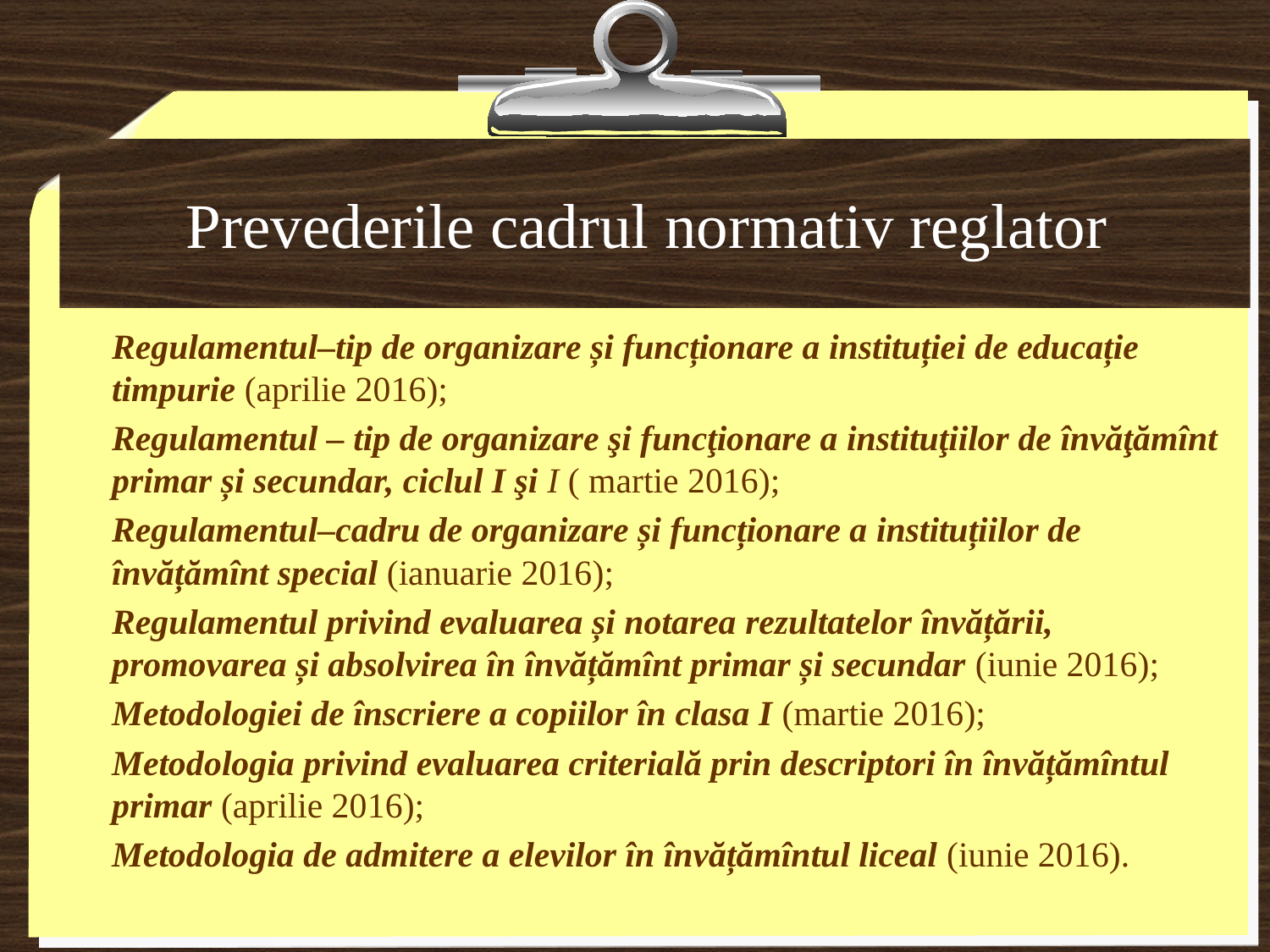

# Prevederile cadrul normativ reglator
Regulamentul–tip de organizare și funcționare a instituției de educație timpurie (aprilie 2016);
Regulamentul – tip de organizare şi funcţionare a instituţiilor de învăţămînt primar și secundar, ciclul I şi I ( martie 2016);
Regulamentul–cadru de organizare și funcționare a instituțiilor de învățămînt special (ianuarie 2016);
Regulamentul privind evaluarea și notarea rezultatelor învățării, promovarea și absolvirea în învățămînt primar și secundar (iunie 2016);
Metodologiei de înscriere a copiilor în clasa I (martie 2016);
Metodologia privind evaluarea criterială prin descriptori în învățămîntul primar (aprilie 2016);
Metodologia de admitere a elevilor în învățămîntul liceal (iunie 2016).